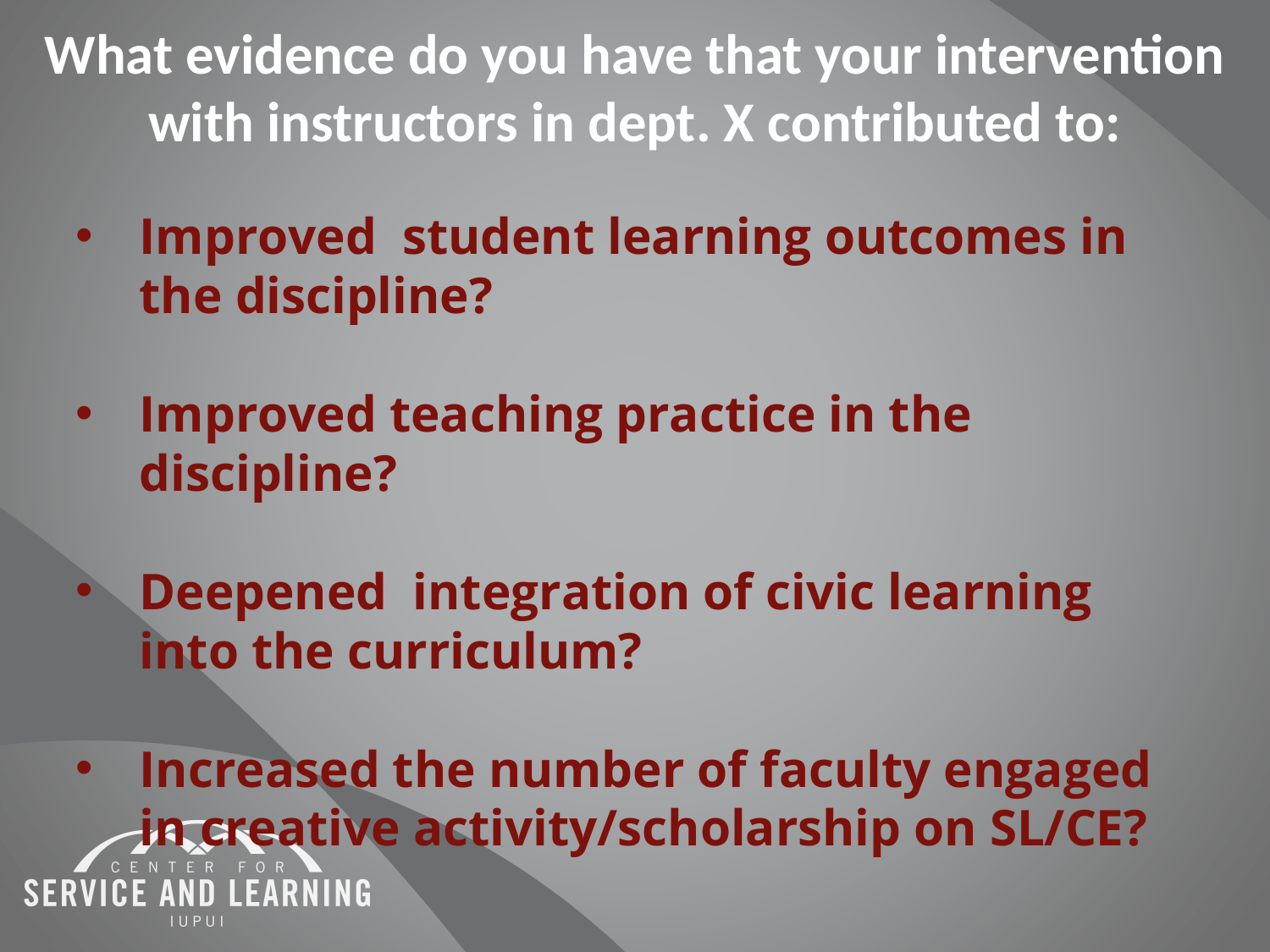

# What evidence do you have that your intervention with instructors in dept. X contributed to:
Improved  student learning outcomes in the discipline?

Improved teaching practice in the discipline?

Deepened  integration of civic learning into the curriculum?

Increased the number of faculty engaged in creative activity/scholarship on SL/CE?